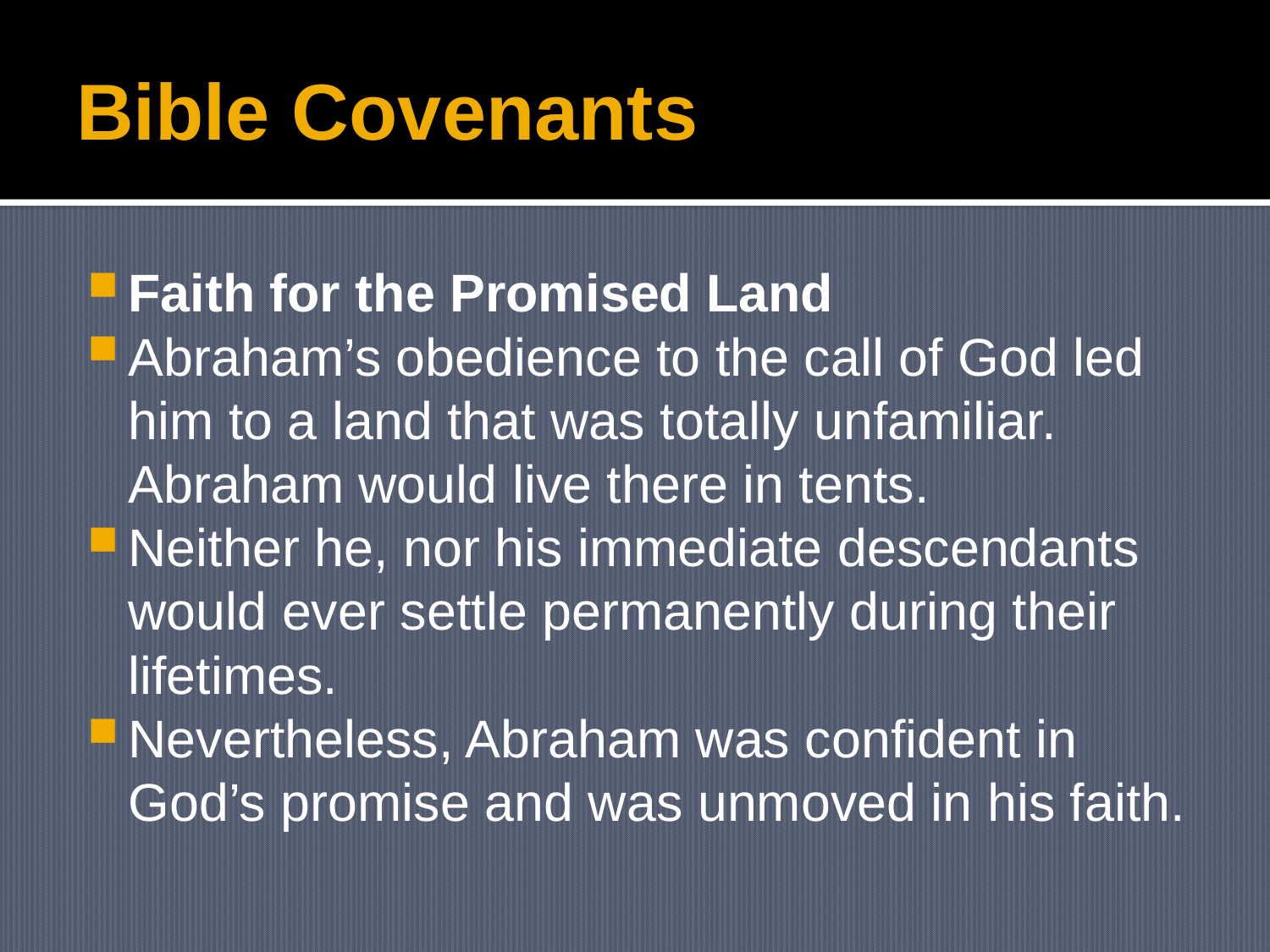

# Bible Covenants
Faith for the Promised Land
Abraham’s obedience to the call of God led him to a land that was totally unfamiliar.  Abraham would live there in tents.
Neither he, nor his immediate descendants would ever settle permanently during their lifetimes.
Nevertheless, Abraham was confident in God’s promise and was unmoved in his faith.